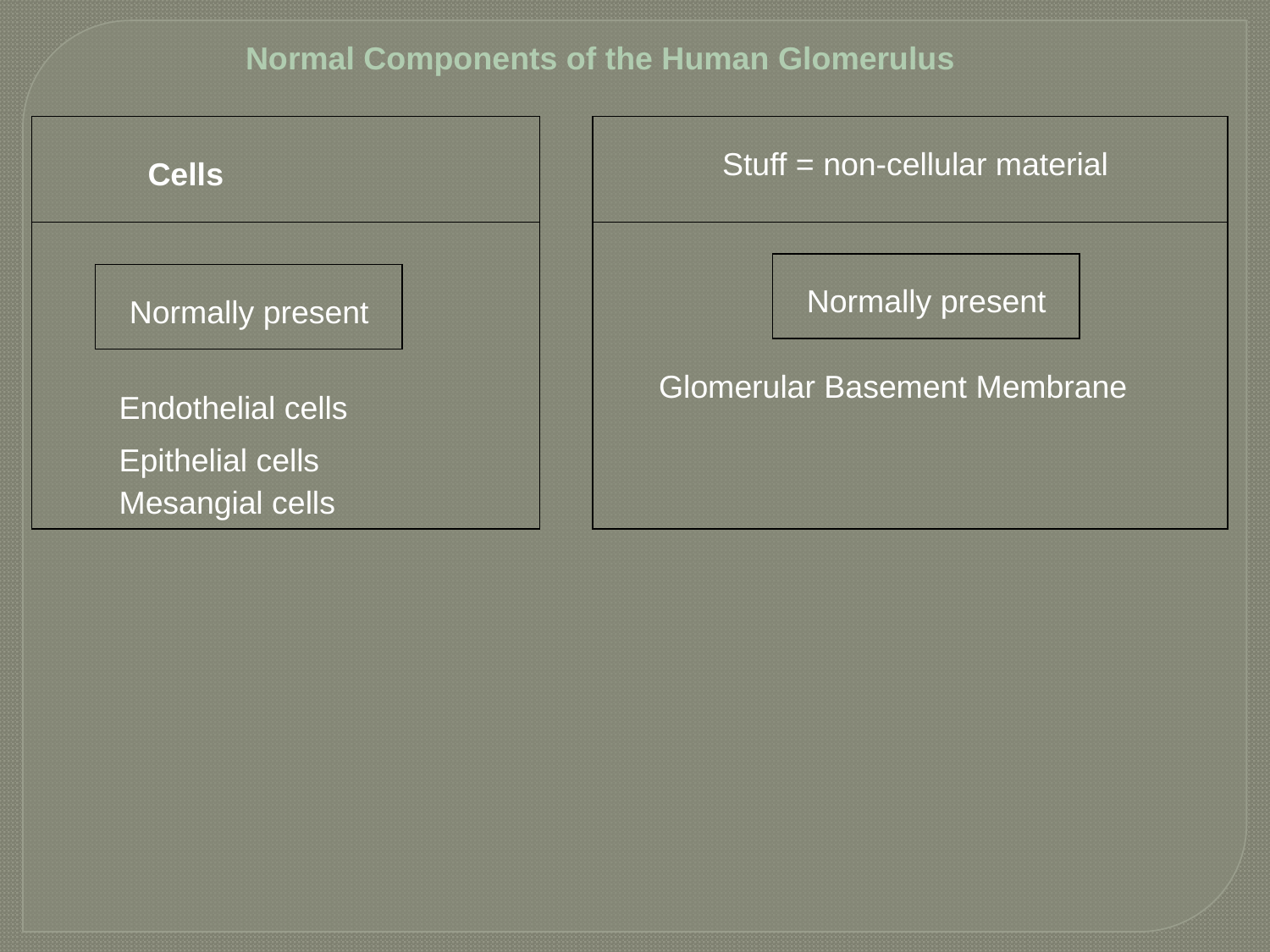

Normal Components of the Human Glomerulus

Stuff = non-cellular material
Cells

Normally present
Normally present
Glomerular Basement Membrane
Endothelial cells
Epithelial cells
Mesangial cells